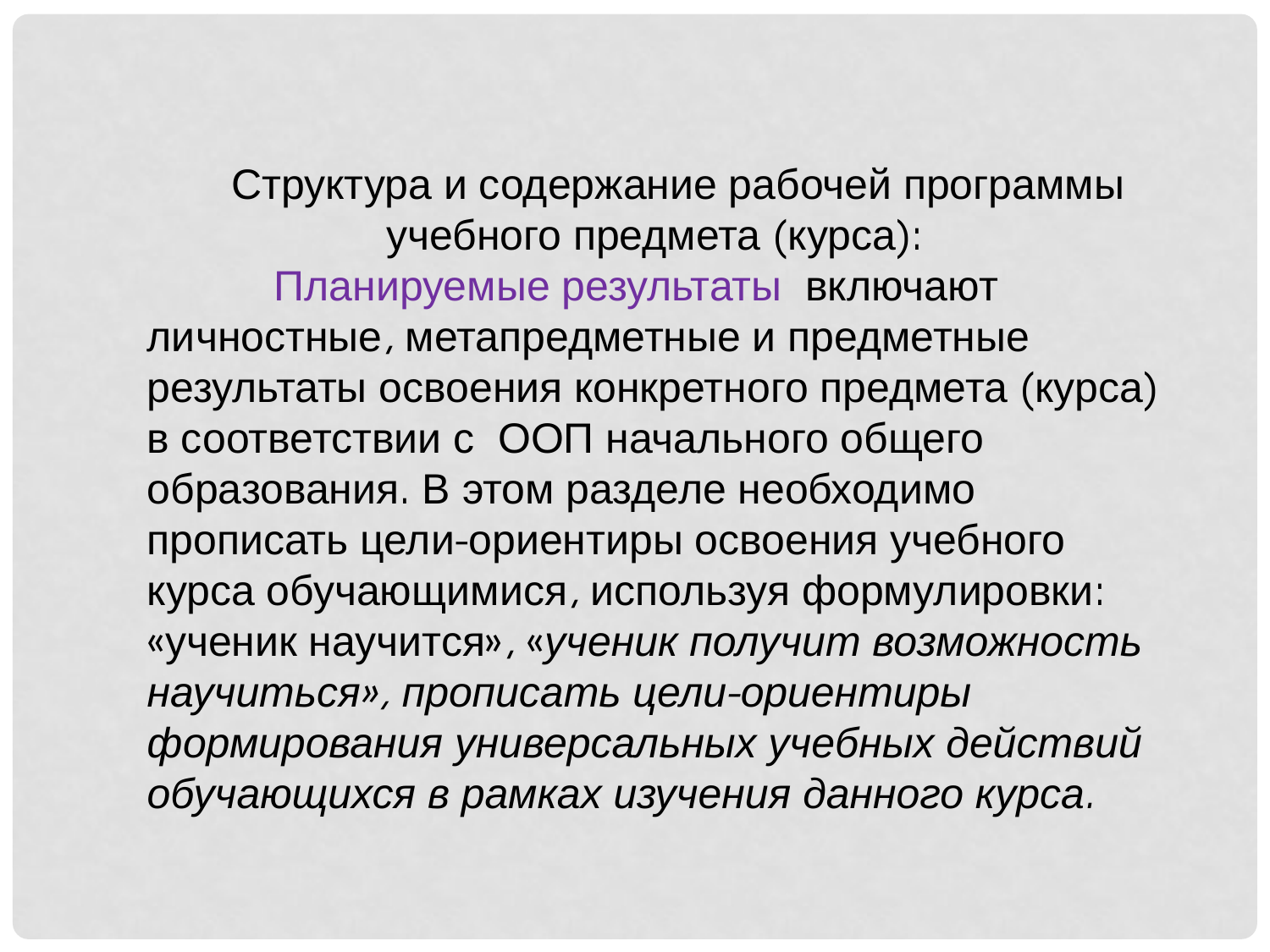

Структура и содержание рабочей программы учебного предмета (курса):
 	Планируемые результаты  включают личностные, метапредметные и предметные результаты освоения конкретного предмета (курса) в соответствии с  ООП начального общего образования. В этом разделе необходимо прописать цели-ориентиры освоения учебного курса обучающимися, используя формулировки: «ученик научится», «ученик получит возможность научиться», прописать цели-ориентиры формирования универсальных учебных действий обучающихся в рамках изучения данного курса.